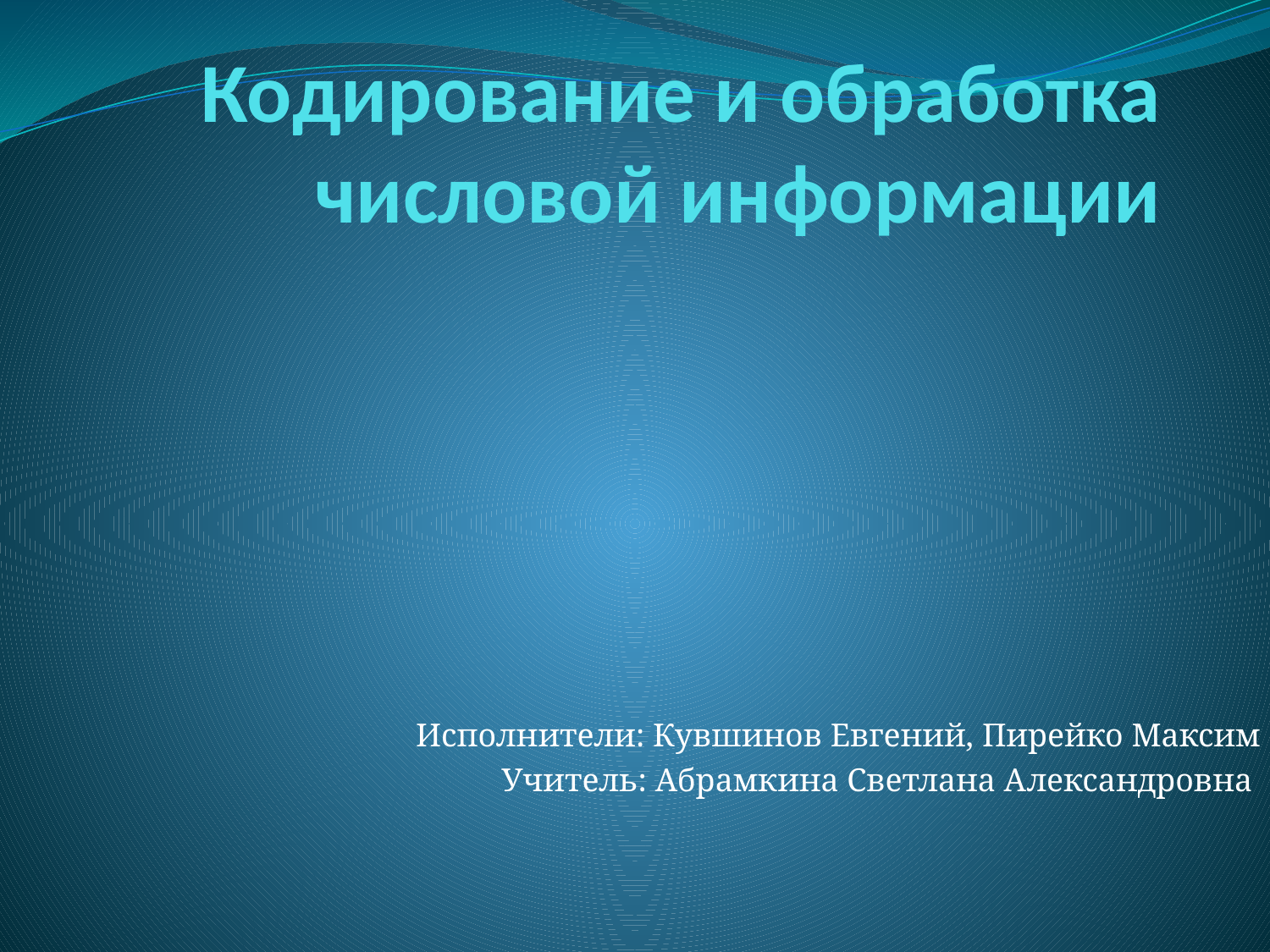

# Кодирование и обработка числовой информации
Исполнители: Кувшинов Евгений, Пирейко Максим
Учитель: Абрамкина Светлана Александровна